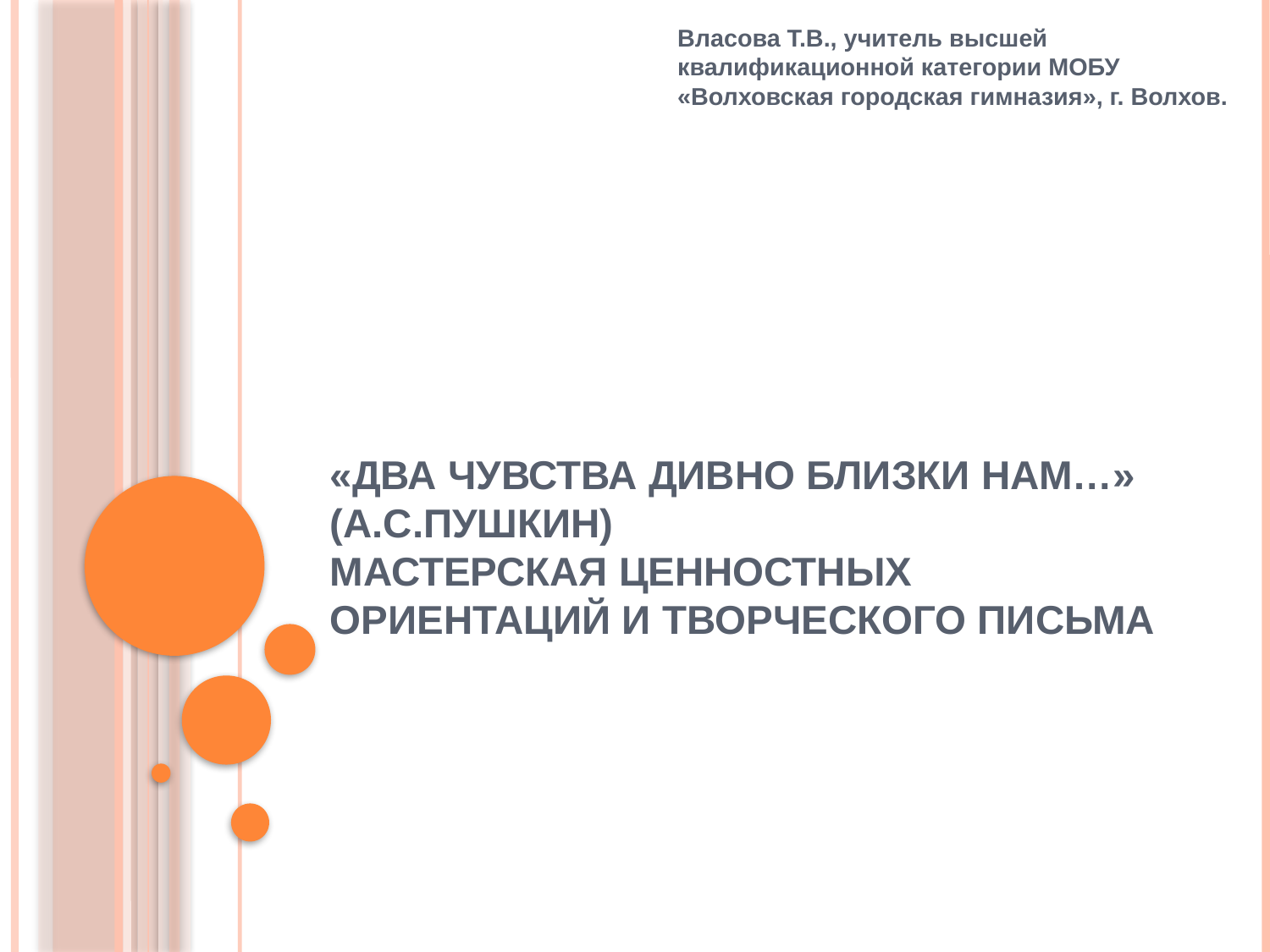

Власова Т.В., учитель высшей квалификационной категории МОБУ «Волховская городская гимназия», г. Волхов.

# «Два чувства дивно близки нам…» (А.С.Пушкин) Мастерская ценностных ориентаций и творческого письма